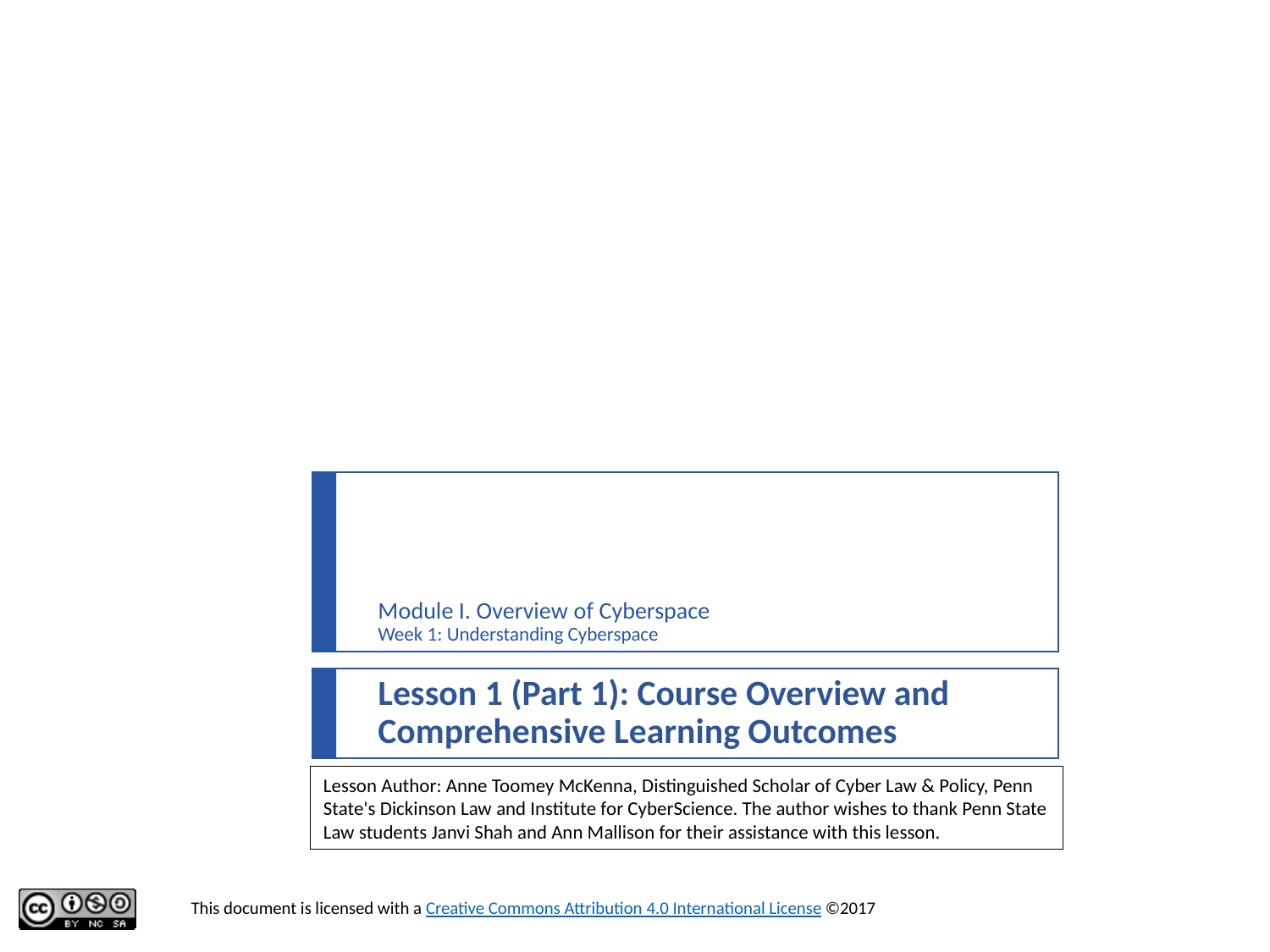

# Module I. Overview of Cyberspace Week 1: Understanding Cyberspace
Lesson 1 (Part 1): Course Overview and Comprehensive Learning Outcomes
Lesson Author: Anne Toomey McKenna, Distinguished Scholar of Cyber Law & Policy, Penn State's Dickinson Law and Institute for CyberScience. The author wishes to thank Penn State Law students Janvi Shah and Ann Mallison for their assistance with this lesson.